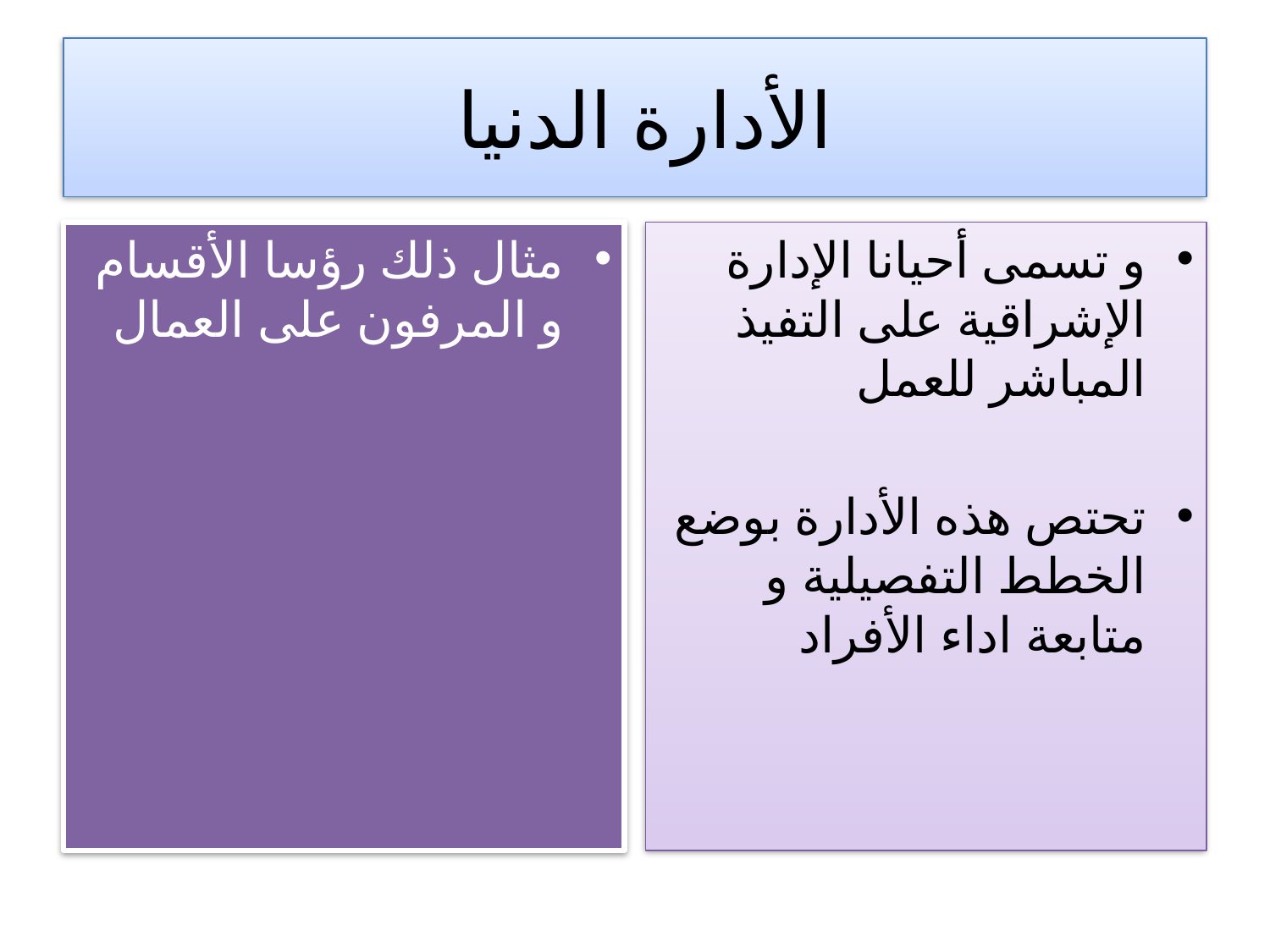

# الأدارة الدنيا
مثال ذلك رؤسا الأقسام و المرفون على العمال
و تسمى أحيانا الإدارة الإشراقية على التفيذ المباشر للعمل

تحتص هذه الأدارة بوضع الخطط التفصيلية و متابعة اداء الأفراد